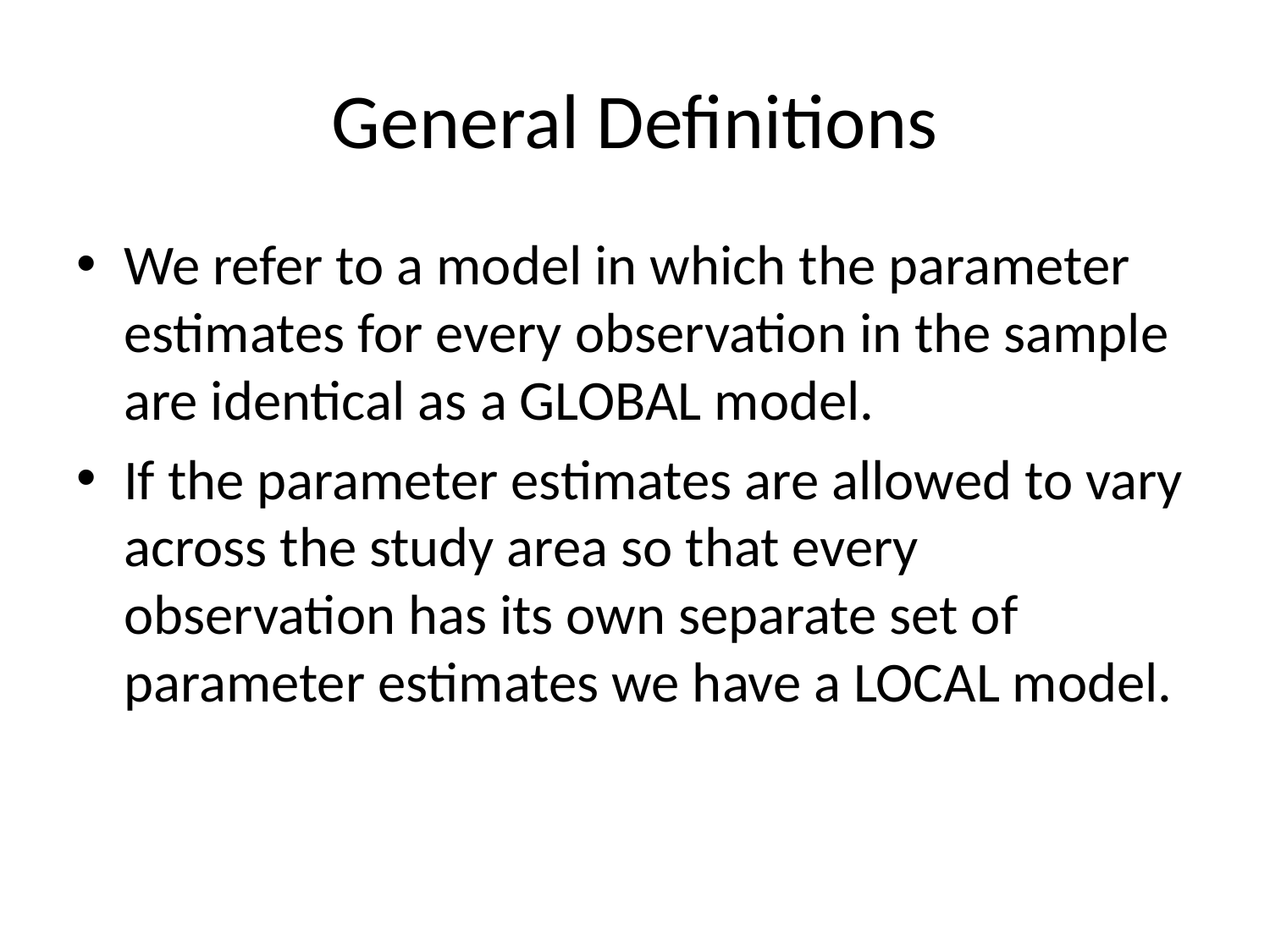

# General Definitions
We refer to a model in which the parameter estimates for every observation in the sample are identical as a GLOBAL model.
If the parameter estimates are allowed to vary across the study area so that every observation has its own separate set of parameter estimates we have a LOCAL model.